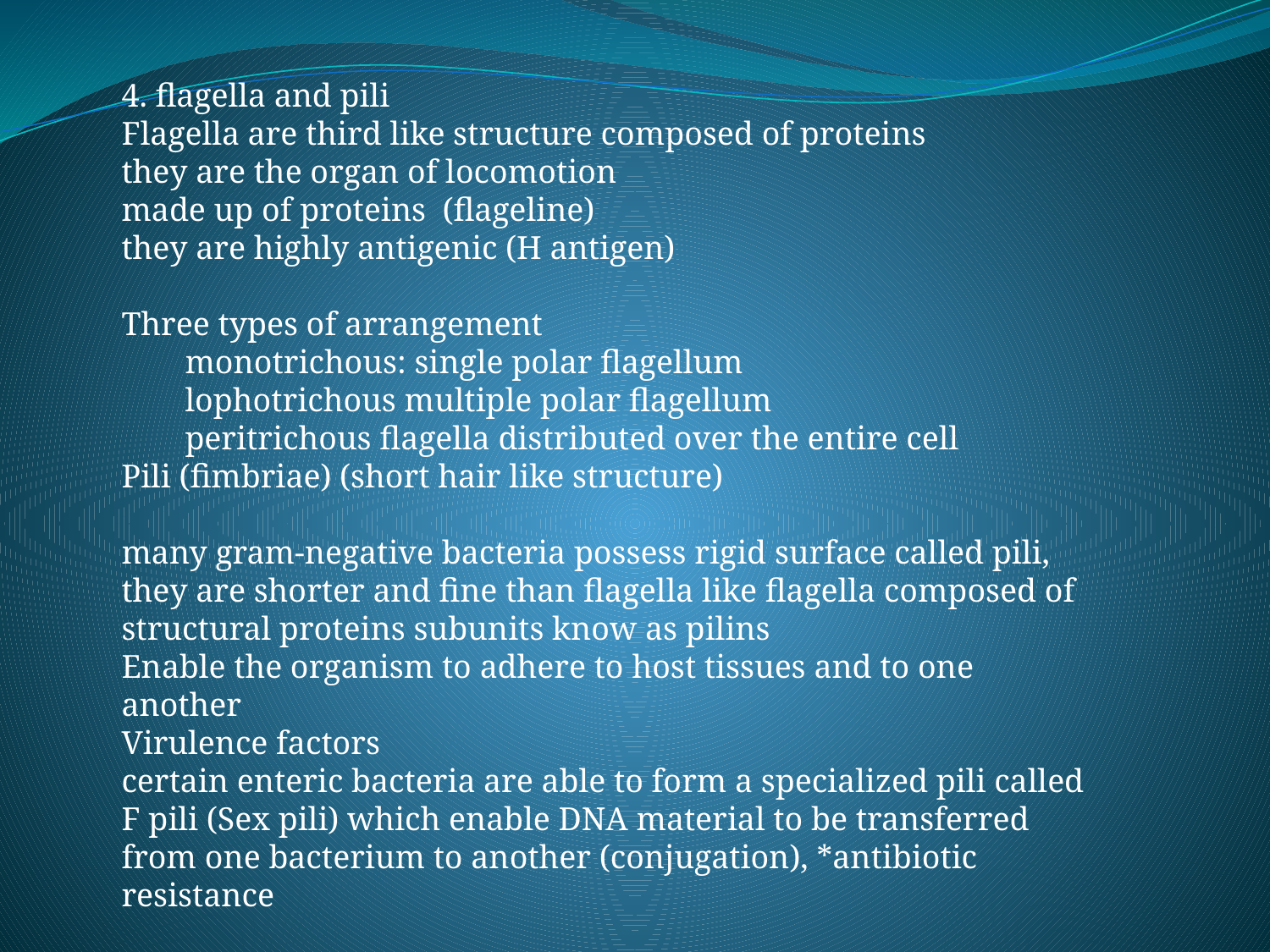

4. flagella and pili
Flagella are third like structure composed of proteins
they are the organ of locomotion
made up of proteins  (flageline)
they are highly antigenic (H antigen)

Three types of arrangement
monotrichous: single polar flagellum
lophotrichous multiple polar flagellum
peritrichous flagella distributed over the entire cell
Pili (fimbriae) (short hair like structure)

many gram-negative bacteria possess rigid surface called pili, they are shorter and fine than flagella like flagella composed of structural proteins subunits know as pilins
Enable the organism to adhere to host tissues and to one another
Virulence factors
certain enteric bacteria are able to form a specialized pili called F pili (Sex pili) which enable DNA material to be transferred from one bacterium to another (conjugation), *antibiotic resistance